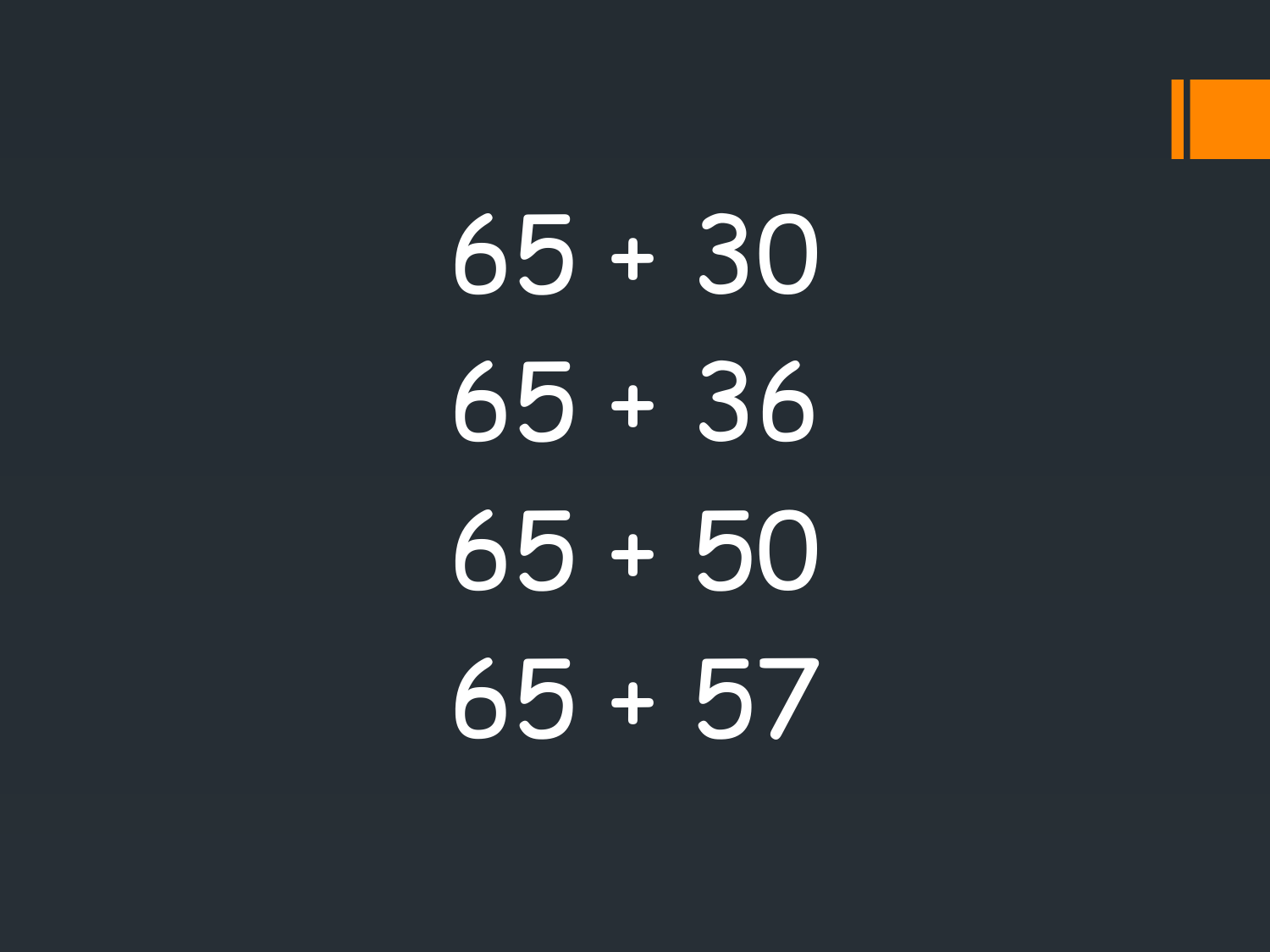

65 + 30
65 + 36
65 + 50
65 + 57